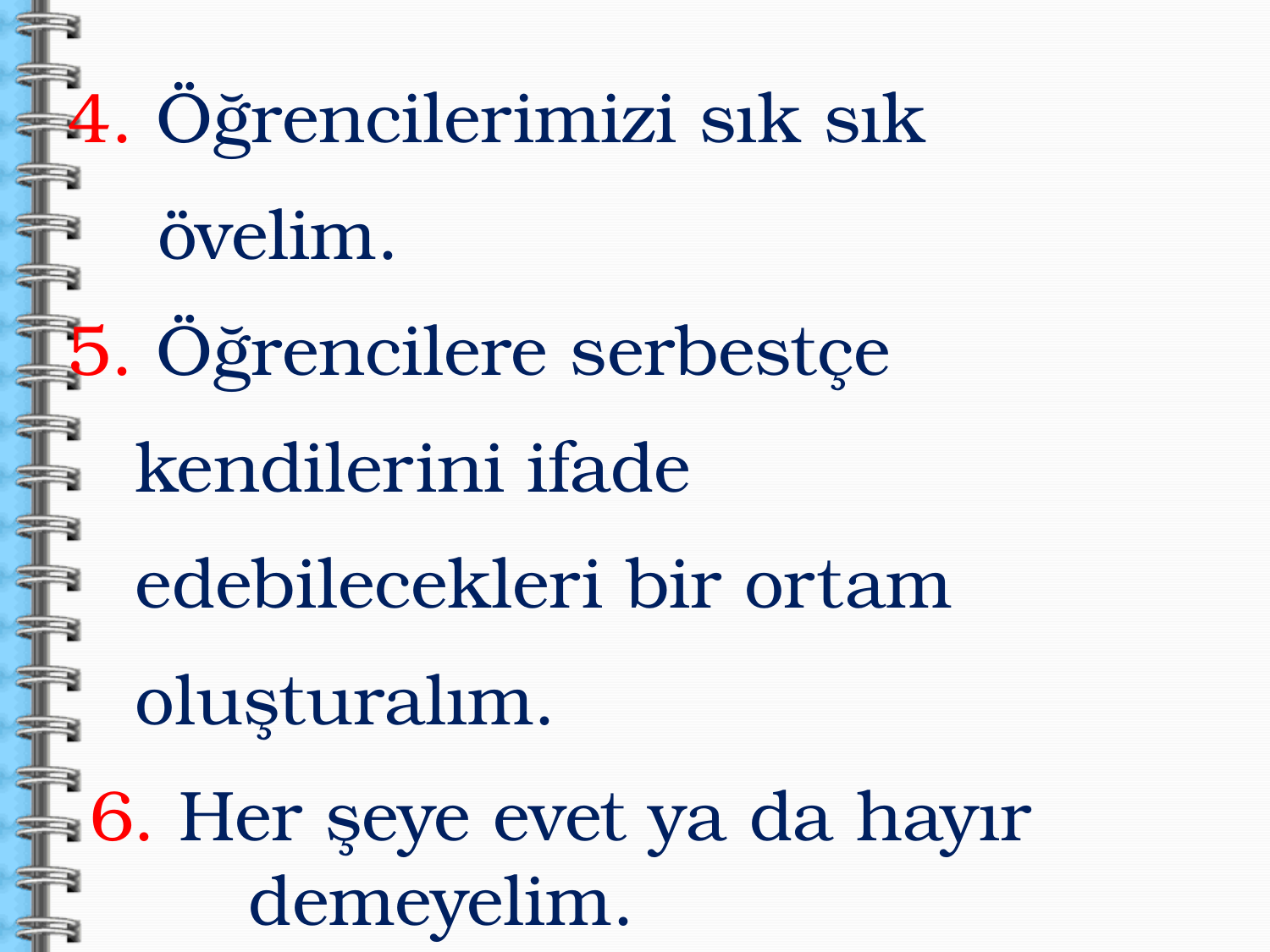

4. Öğrencilerimizi sık sık
    övelim.
5. Öğrencilere serbestçe
   kendilerini ifade
   edebilecekleri bir ortam
   oluşturalım.
 6. Her şeye evet ya da hayır
        demeyelim.